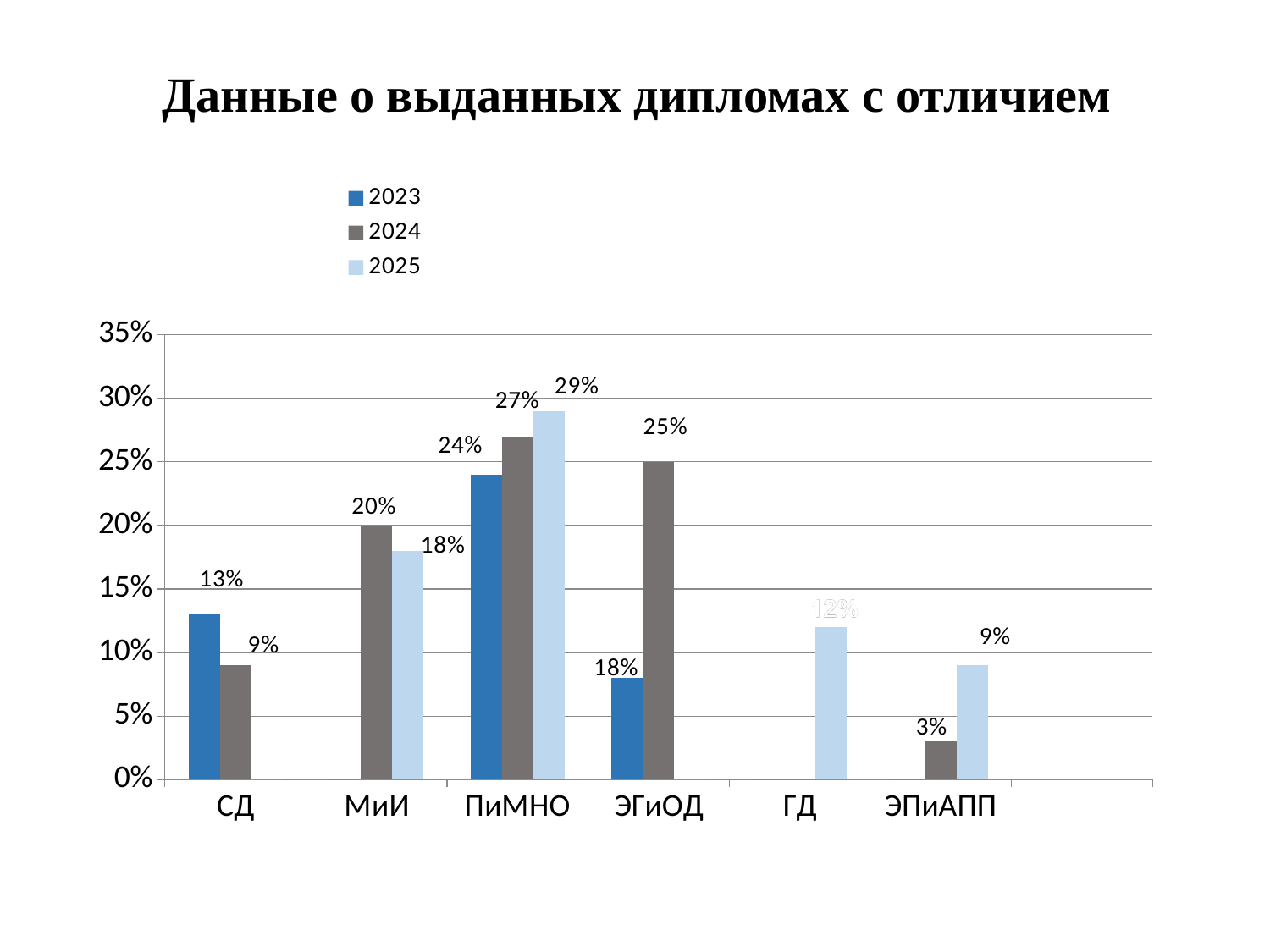

# Данные о выданных дипломах с отличием

### Chart

| Category | 2023 | 2024 | 2025 |
|---|---|---|---|
| СД | 0.13 | 0.09 | 0.0 |
| МиИ | 0.0 | 0.2 | 0.18 |
| ПиМНО | 0.24 | 0.27 | 0.29 |
| ЭГиОД | 0.08 | 0.25 | 0.0 |
| ГД | 0.0 | 0.0 | 0.12 |
| ЭПиАПП | 0.0 | 0.03 | 0.09 |